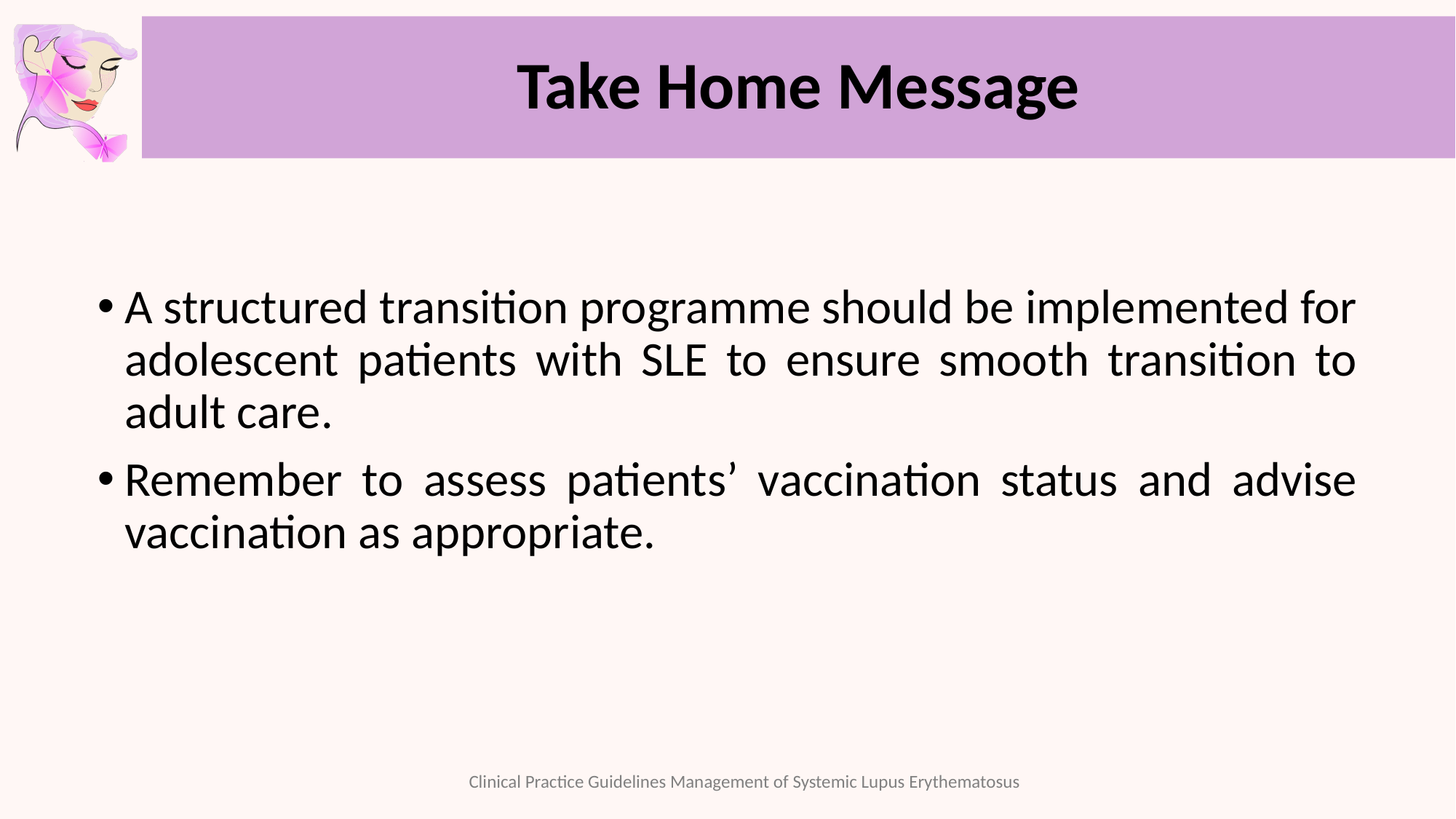

# Take Home Message
A structured transition programme should be implemented for adolescent patients with SLE to ensure smooth transition to adult care.
Remember to assess patients’ vaccination status and advise vaccination as appropriate.